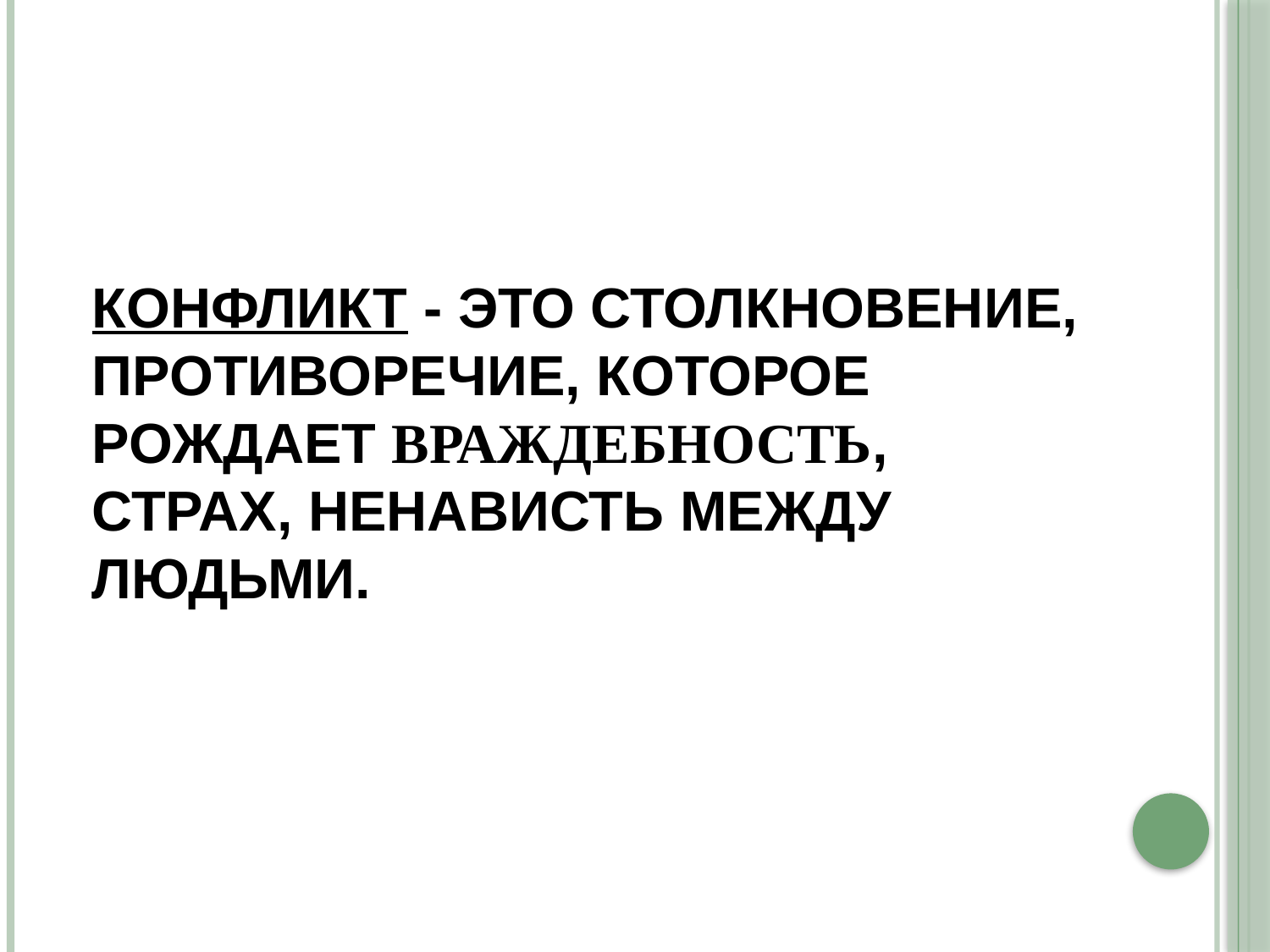

# Конфликт - это столкновение, противоречие, которое рождает враждебность, страх, ненависть между людьми.